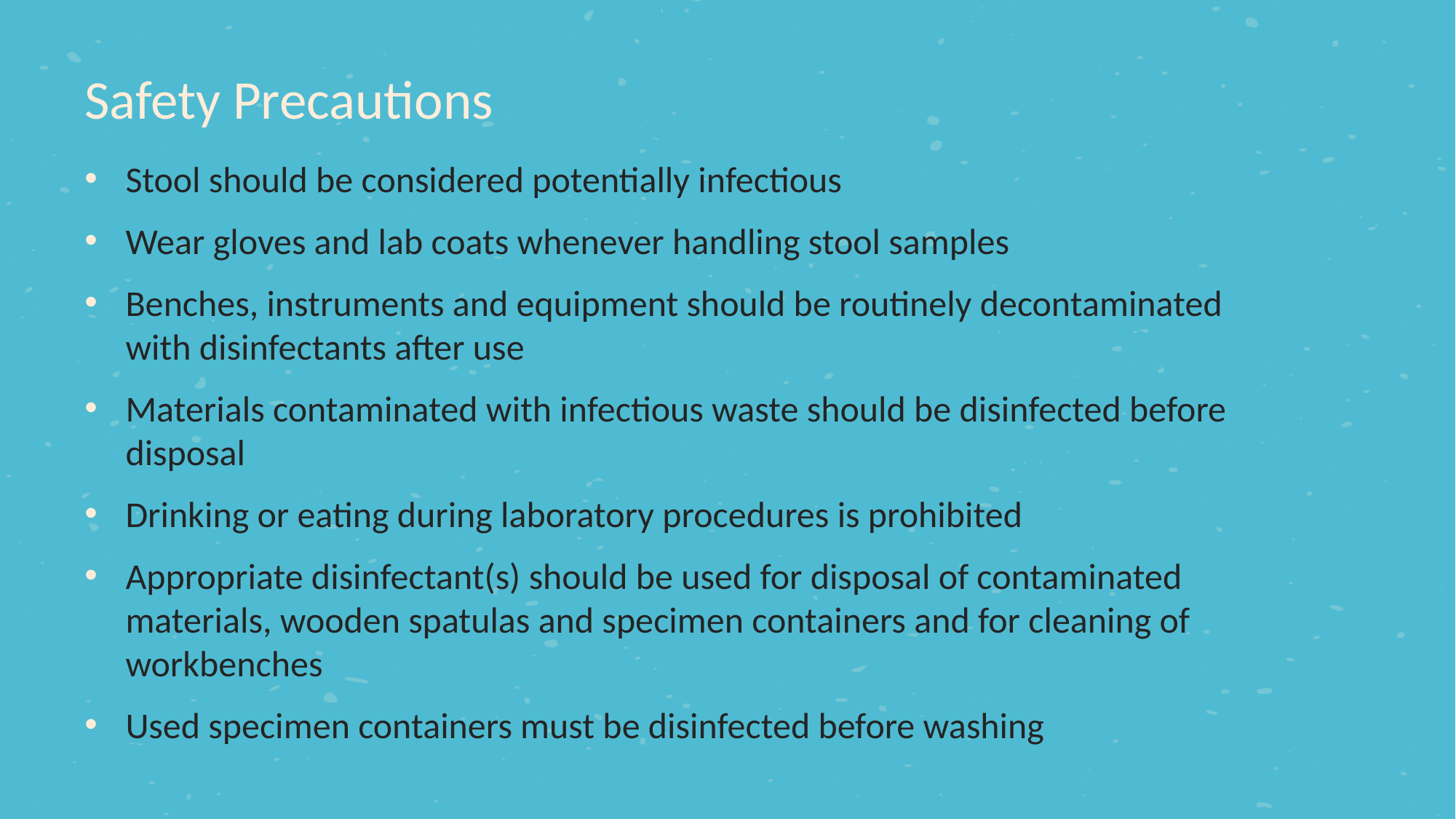

Safety Precautions
Stool should be considered potentially infectious
Wear gloves and lab coats whenever handling stool samples
Benches, instruments and equipment should be routinely decontaminated with disinfectants after use
Materials contaminated with infectious waste should be disinfected before disposal
Drinking or eating during laboratory procedures is prohibited
Appropriate disinfectant(s) should be used for disposal of contaminated materials, wooden spatulas and specimen containers and for cleaning of workbenches
Used specimen containers must be disinfected before washing